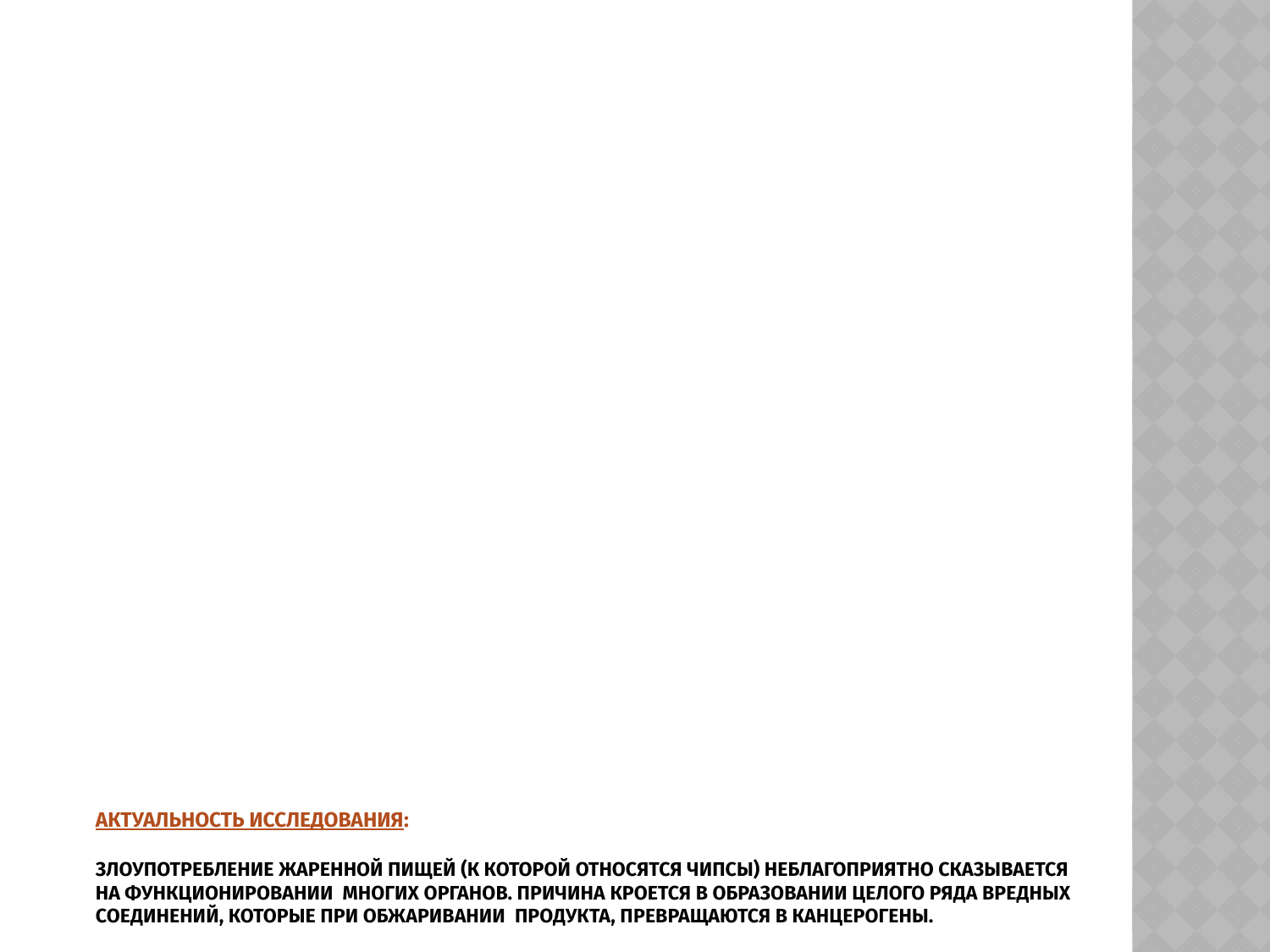

# Актуальность исследования: злоупотребление жаренной пищей (к которой относятся чипсы) неблагоприятно сказывается на функционировании  многих органов. Причина кроется в образовании целого ряда вредных соединений, которые при обжаривании  продукта, превращаются в канцерогены.